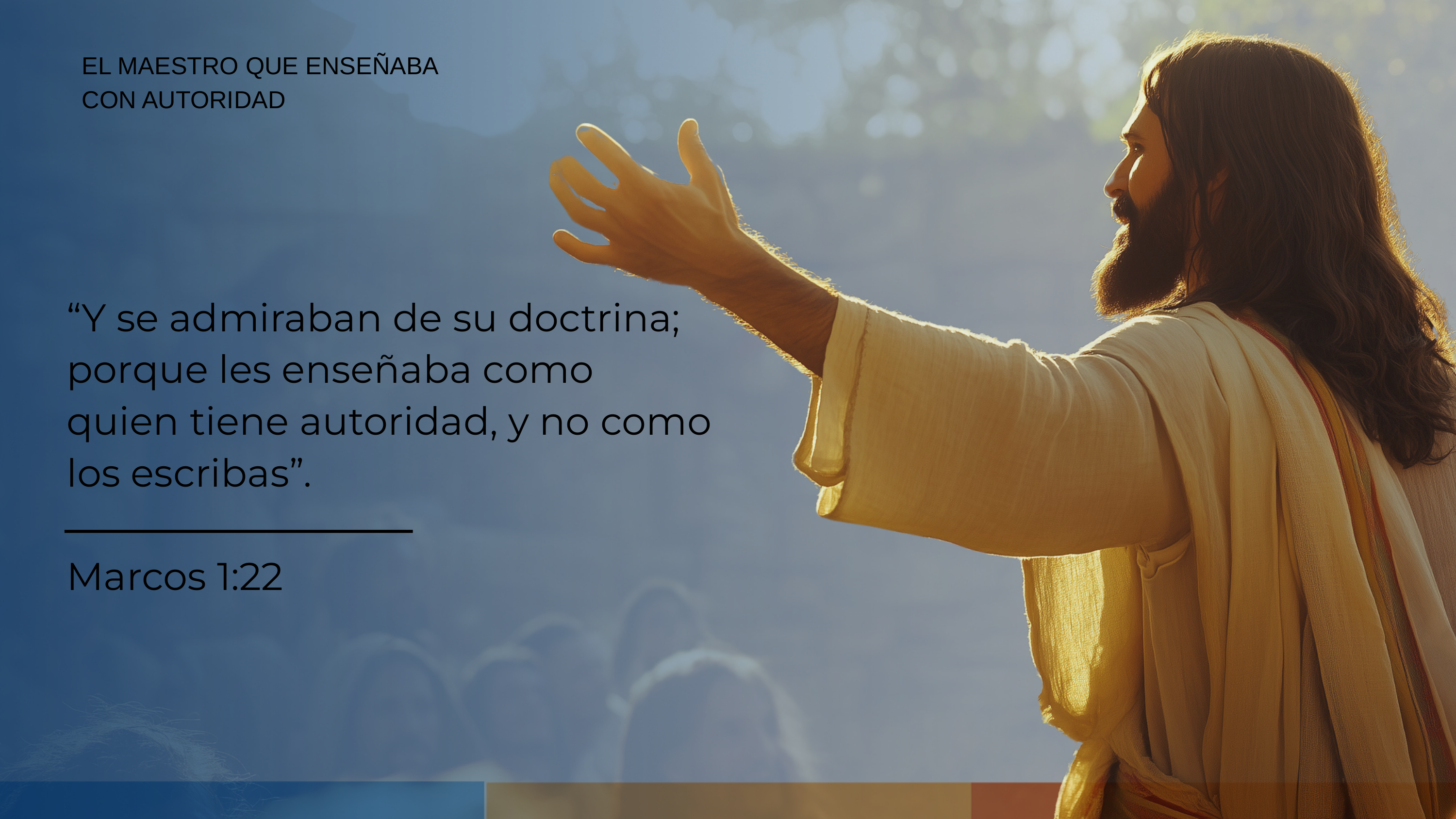

EL MAESTRO QUE ENSEÑABA
CON AUTORIDAD
“Y se admiraban de su doctrina; porque les enseñaba como
quien tiene autoridad, y no como los escribas”.

Marcos 1:22

15